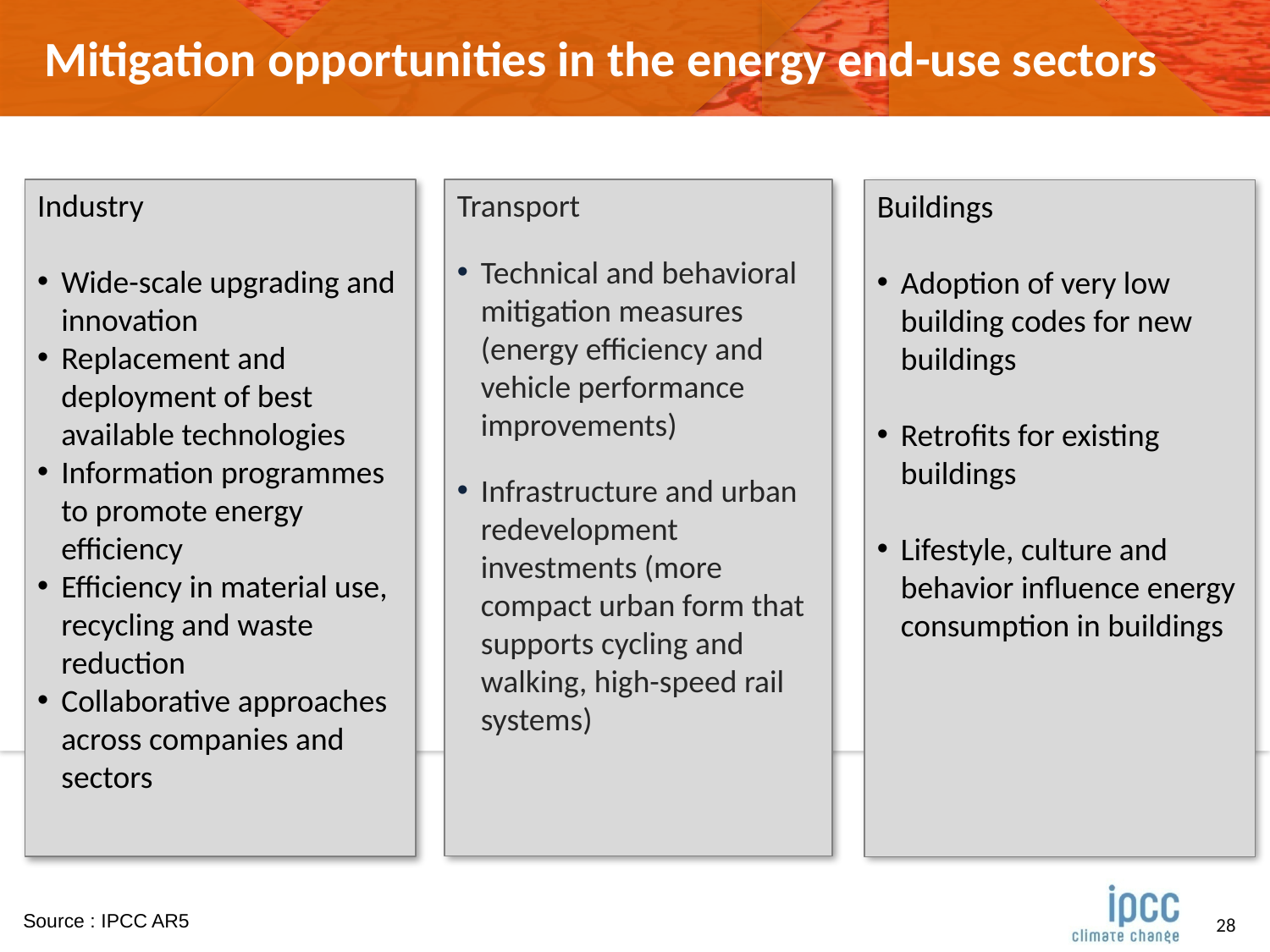

Mitigation opportunities in the energy end-use sectors

Industry

Wide-scale upgrading and innovation
Replacement and deployment of best available technologies
Information programmes to promote energy efficiency
Efficiency in material use, recycling and waste reduction
Collaborative approaches across companies and sectors
Transport
Technical and behavioral mitigation measures (energy efficiency and vehicle performance improvements)
Infrastructure and urban redevelopment investments (more compact urban form that supports cycling and walking, high-speed rail systems)
Buildings

Adoption of very low building codes for new buildings

Retrofits for existing buildings

Lifestyle, culture and behavior influence energy consumption in buildings
Source : IPCC AR5